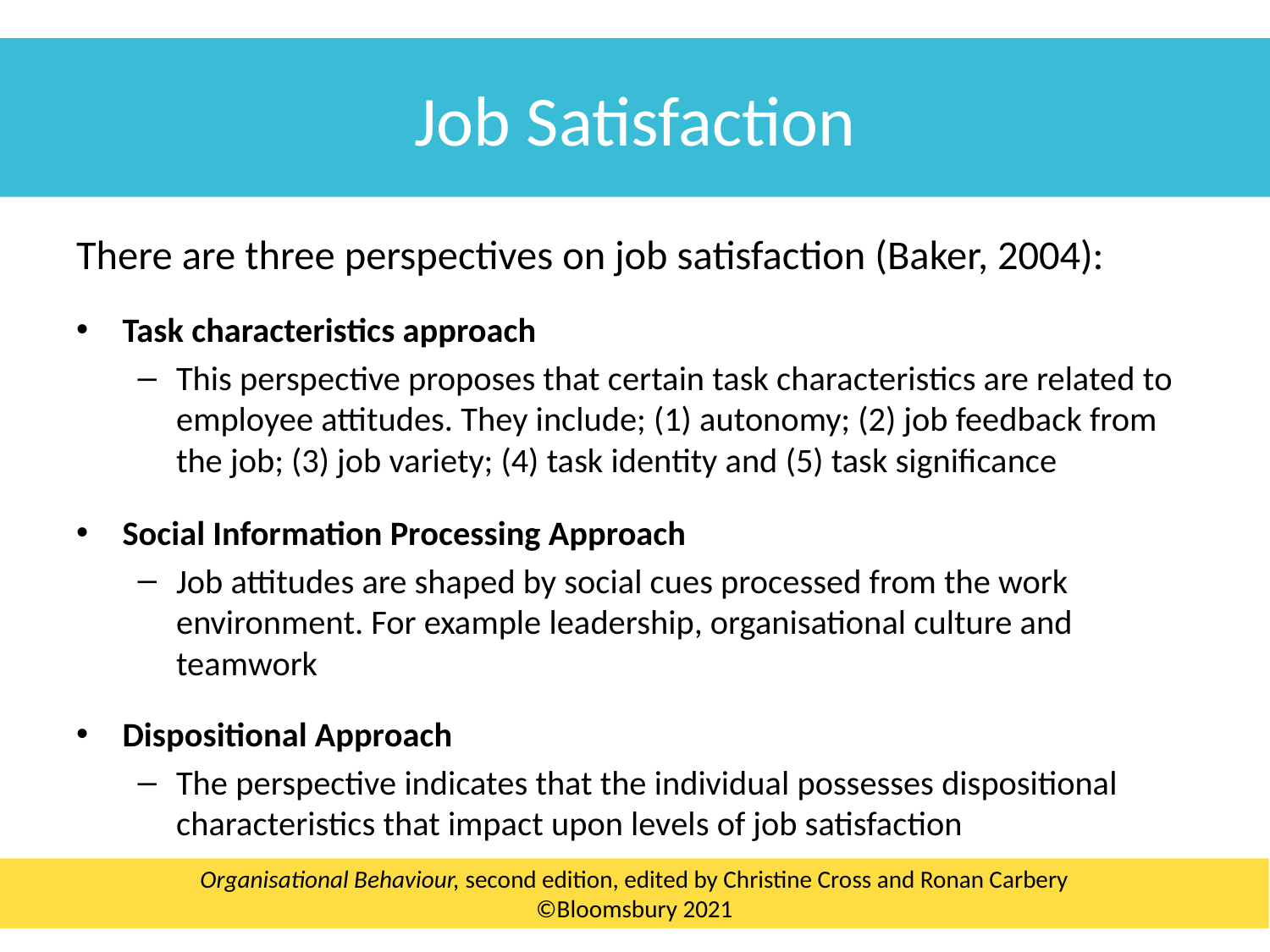

Job Satisfaction
There are three perspectives on job satisfaction (Baker, 2004):

Task characteristics approach
This perspective proposes that certain task characteristics are related to employee attitudes. They include; (1) autonomy; (2) job feedback from the job; (3) job variety; (4) task identity and (5) task significance

Social Information Processing Approach
Job attitudes are shaped by social cues processed from the work environment. For example leadership, organisational culture and teamwork

Dispositional Approach
The perspective indicates that the individual possesses dispositional characteristics that impact upon levels of job satisfaction